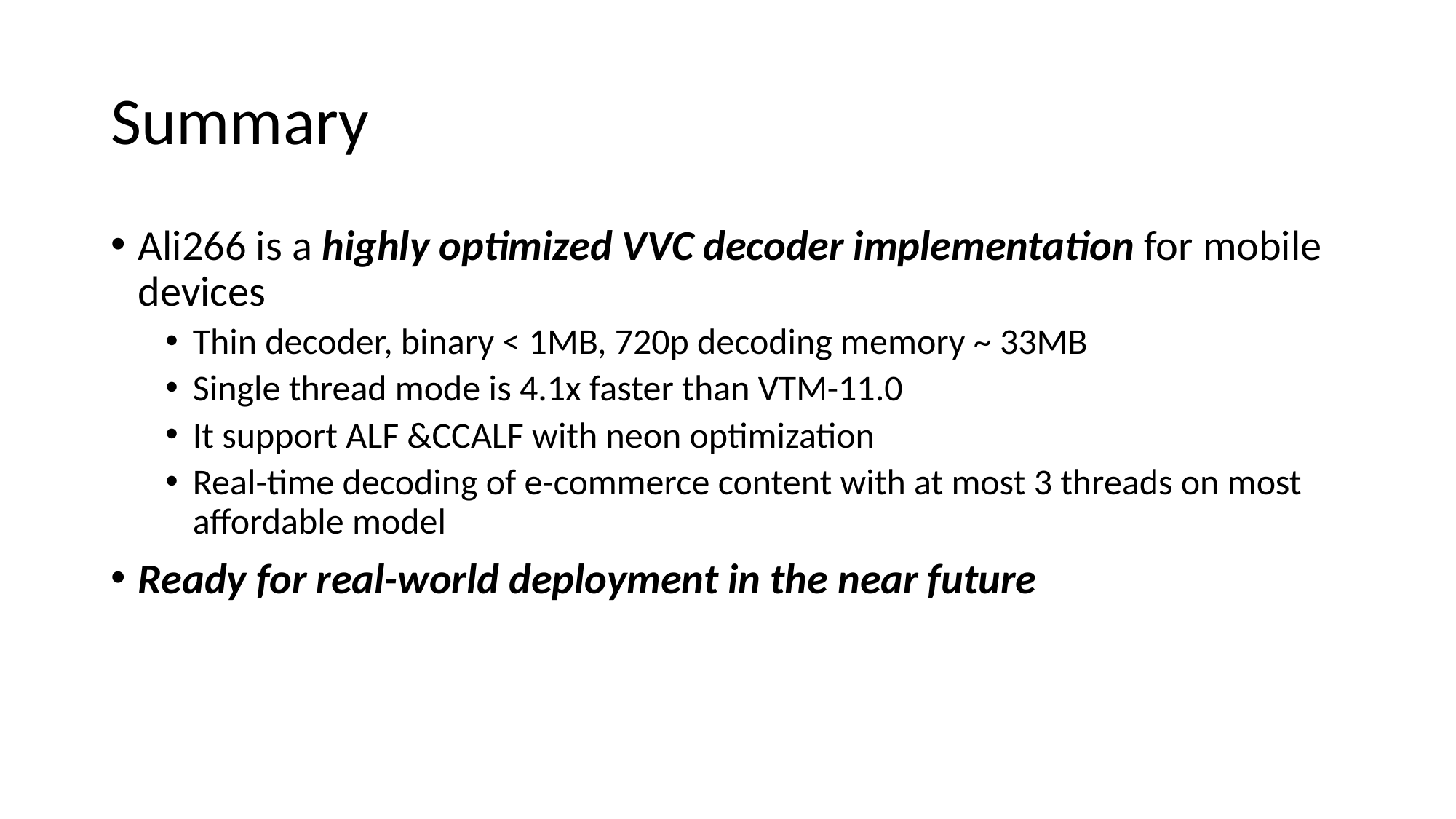

# Summary
Ali266 is a highly optimized VVC decoder implementation for mobile devices
Thin decoder, binary < 1MB, 720p decoding memory ~ 33MB
Single thread mode is 4.1x faster than VTM-11.0
It support ALF &CCALF with neon optimization
Real-time decoding of e-commerce content with at most 3 threads on most affordable model
Ready for real-world deployment in the near future